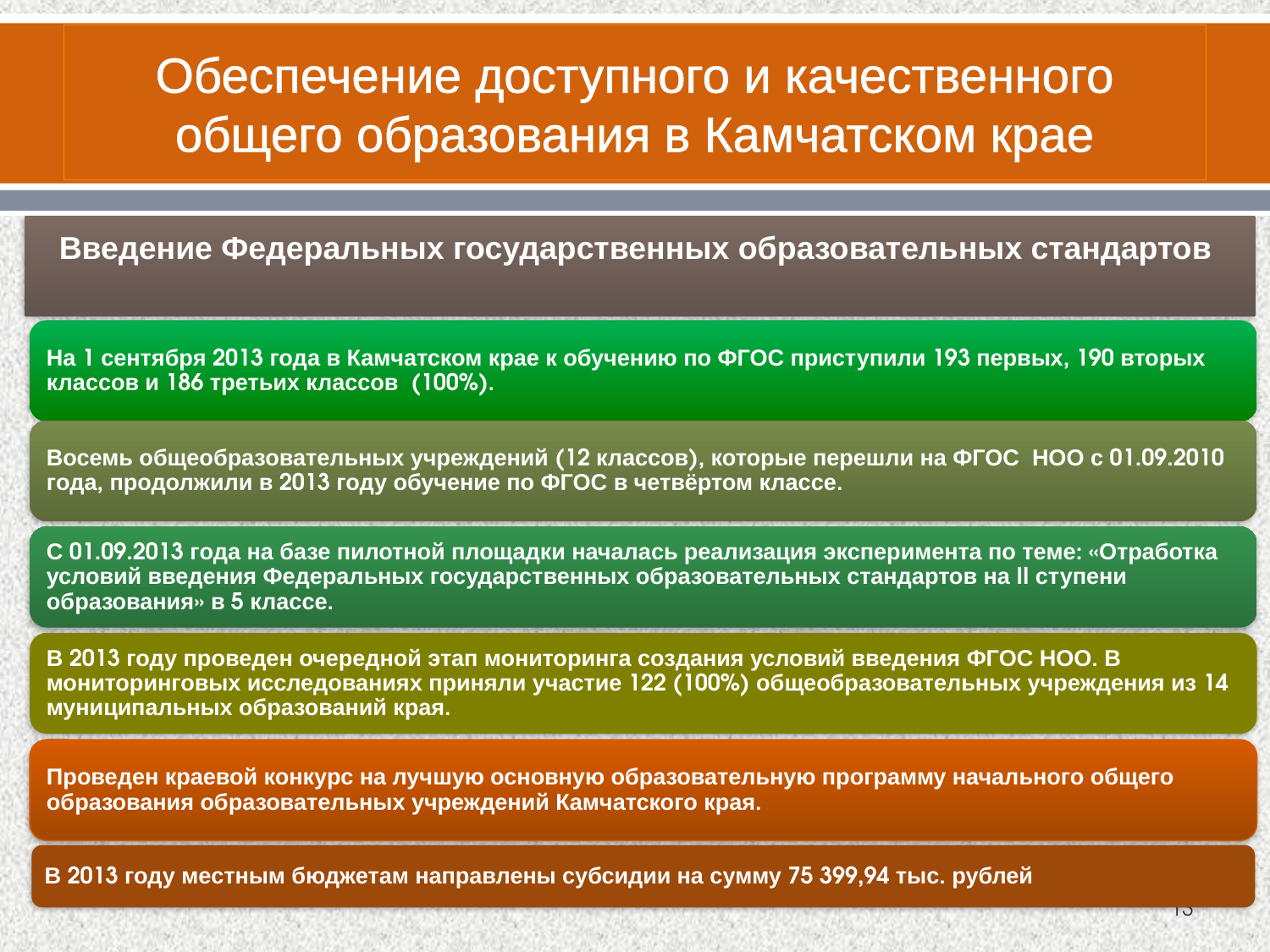

# Обеспечение доступного и качественного общего образования в Камчатском крае
Введение Федеральных государственных образовательных стандартов

На 1 сентября 2013 года в Камчатском крае к обучению по ФГОС приступили 193 первых, 190 вторых классов и 186 третьих классов  (100%).
Восемь общеобразовательных учреждений (12 классов), которые перешли на ФГОС  НОО с 01.09.2010 года, продолжили в 2013 году обучение по ФГОС в четвёртом классе.
С 01.09.2013 года на базе пилотной площадки началась реализация эксперимента по теме: «Отработка условий введения Федеральных государственных образовательных стандартов на II ступени образования» в 5 классе.
В 2013 году проведен очередной этап мониторинга создания условий введения ФГОС НОО. В мониторинговых исследованиях приняли участие 122 (100%) общеобразовательных учреждения из 14 муниципальных образований края.
Проведен краевой конкурс на лучшую основную образовательную программу начального общего образования образовательных учреждений Камчатского края.
В 2013 году местным бюджетам направлены субсидии на сумму 75 399,94 тыс. рублей
13